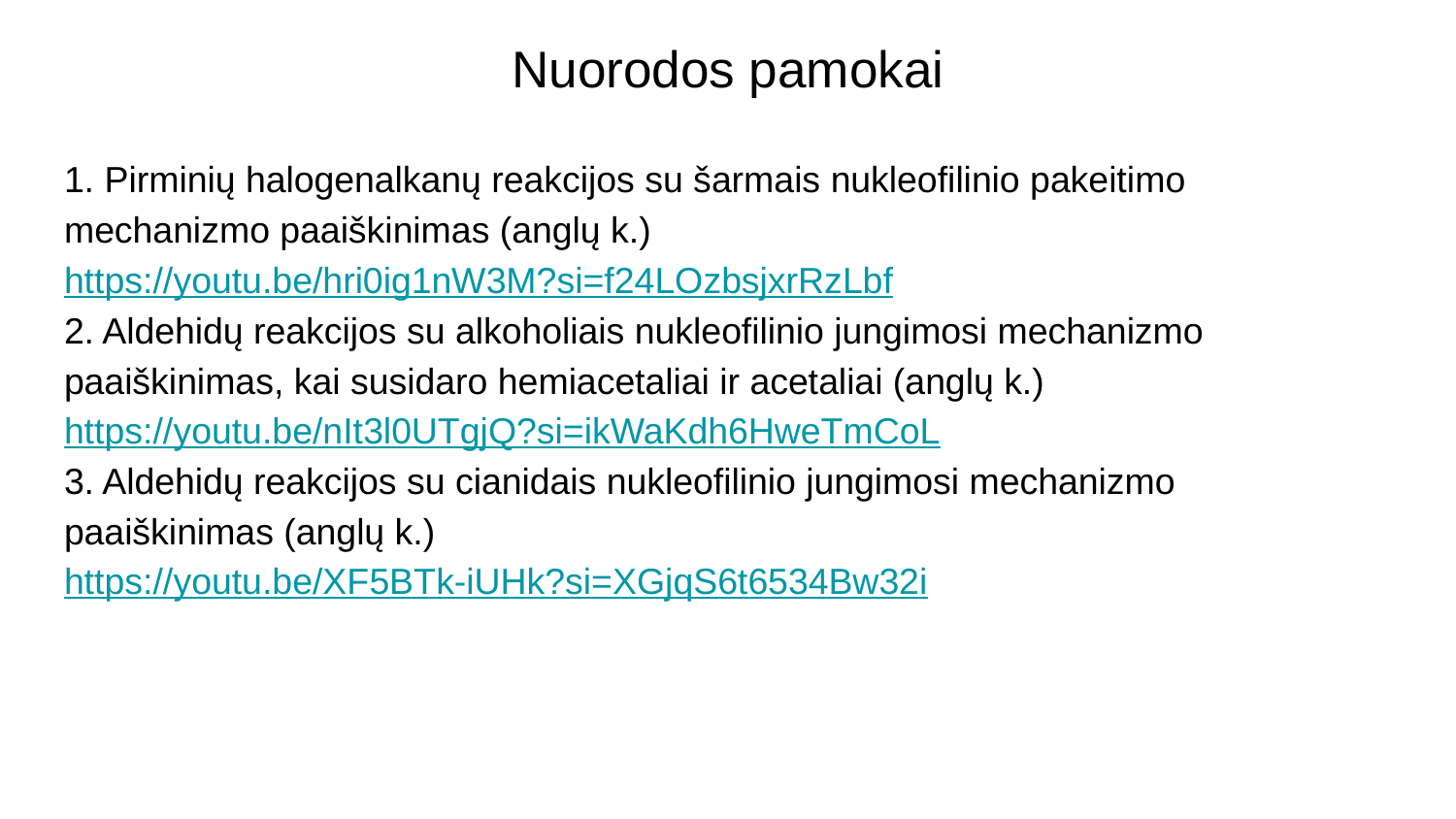

# Nuorodos pamokai
1. Pirminių halogenalkanų reakcijos su šarmais nukleofilinio pakeitimo mechanizmo paaiškinimas (anglų k.)
https://youtu.be/hri0ig1nW3M?si=f24LOzbsjxrRzLbf
2. Aldehidų reakcijos su alkoholiais nukleofilinio jungimosi mechanizmo paaiškinimas, kai susidaro hemiacetaliai ir acetaliai (anglų k.)
https://youtu.be/nIt3l0UTgjQ?si=ikWaKdh6HweTmCoL
3. Aldehidų reakcijos su cianidais nukleofilinio jungimosi mechanizmo paaiškinimas (anglų k.)
https://youtu.be/XF5BTk-iUHk?si=XGjqS6t6534Bw32i